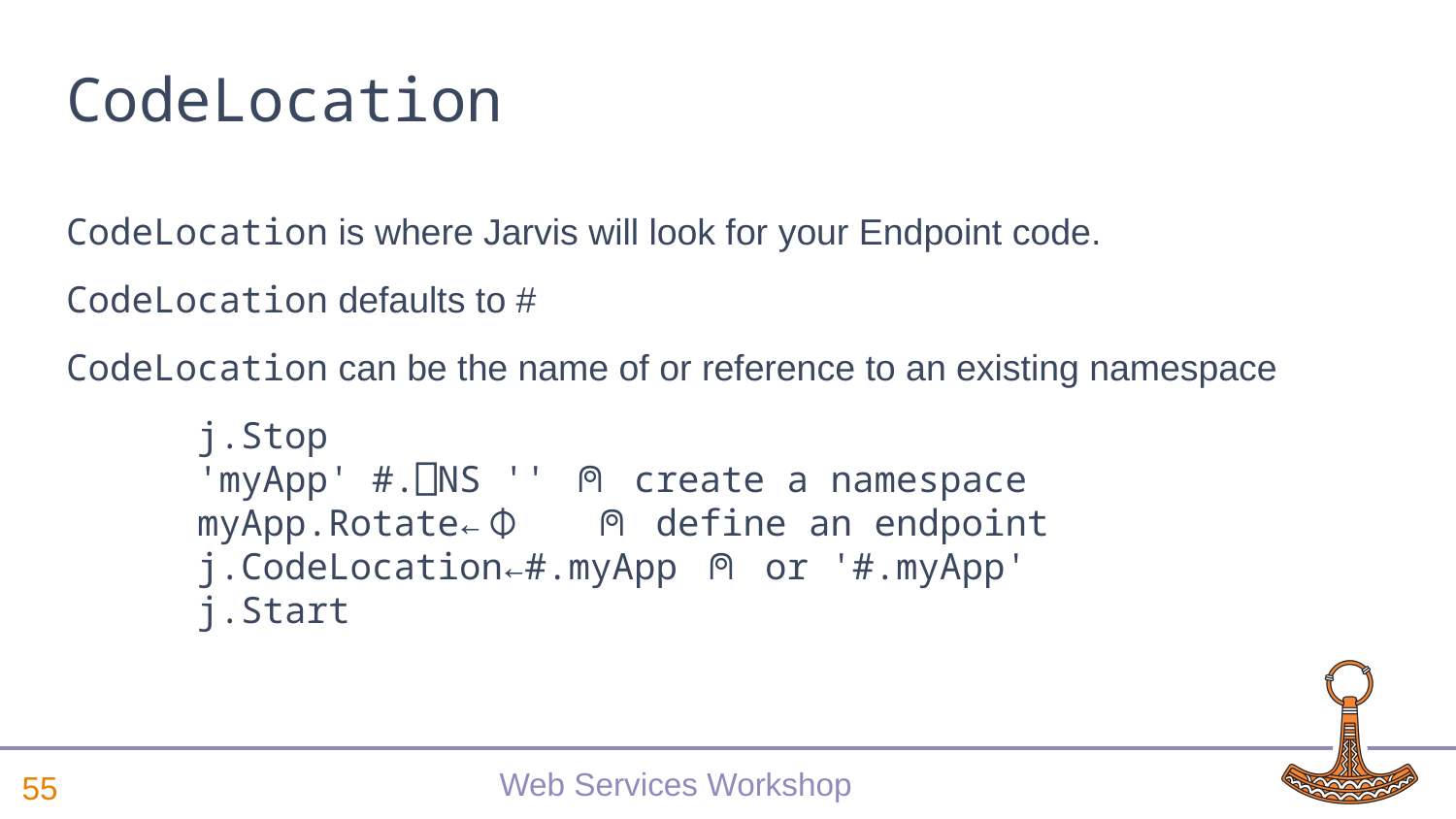

# CodeLocation
CodeLocation is where Jarvis will look for your Endpoint code.
CodeLocation defaults to #
CodeLocation can be the name of or reference to an existing namespace
      j.Stop
      'myApp' #.⎕NS '' ⍝ create a namespace
      myApp.Rotate←⌽   ⍝ define an endpoint
      j.CodeLocation←#.myApp ⍝ or '#.myApp'
      j.Start